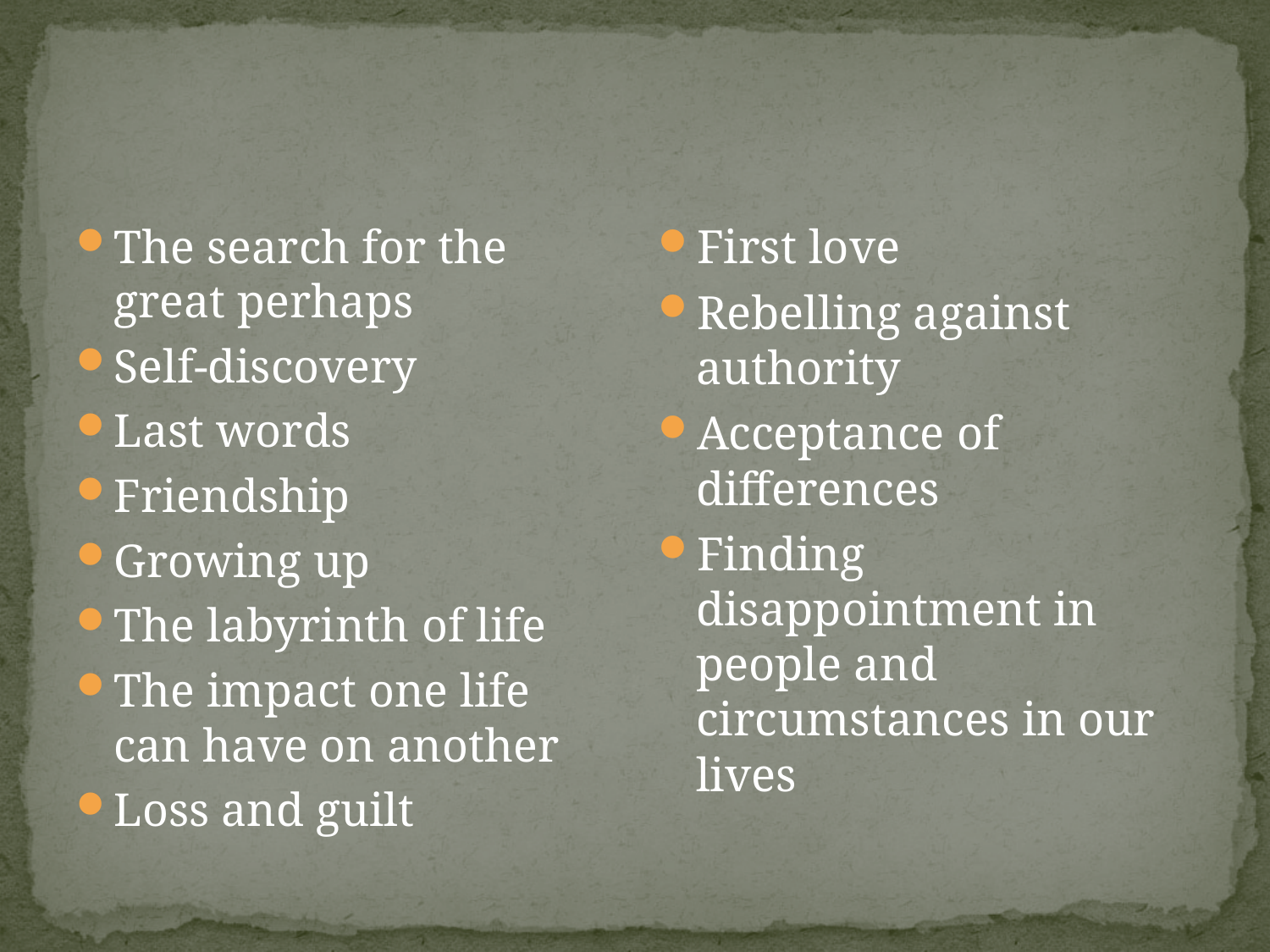

#
The search for the great perhaps
Self-discovery
Last words
Friendship
Growing up
The labyrinth of life
The impact one life can have on another
Loss and guilt
First love
Rebelling against authority
Acceptance of differences
Finding disappointment in people and circumstances in our lives